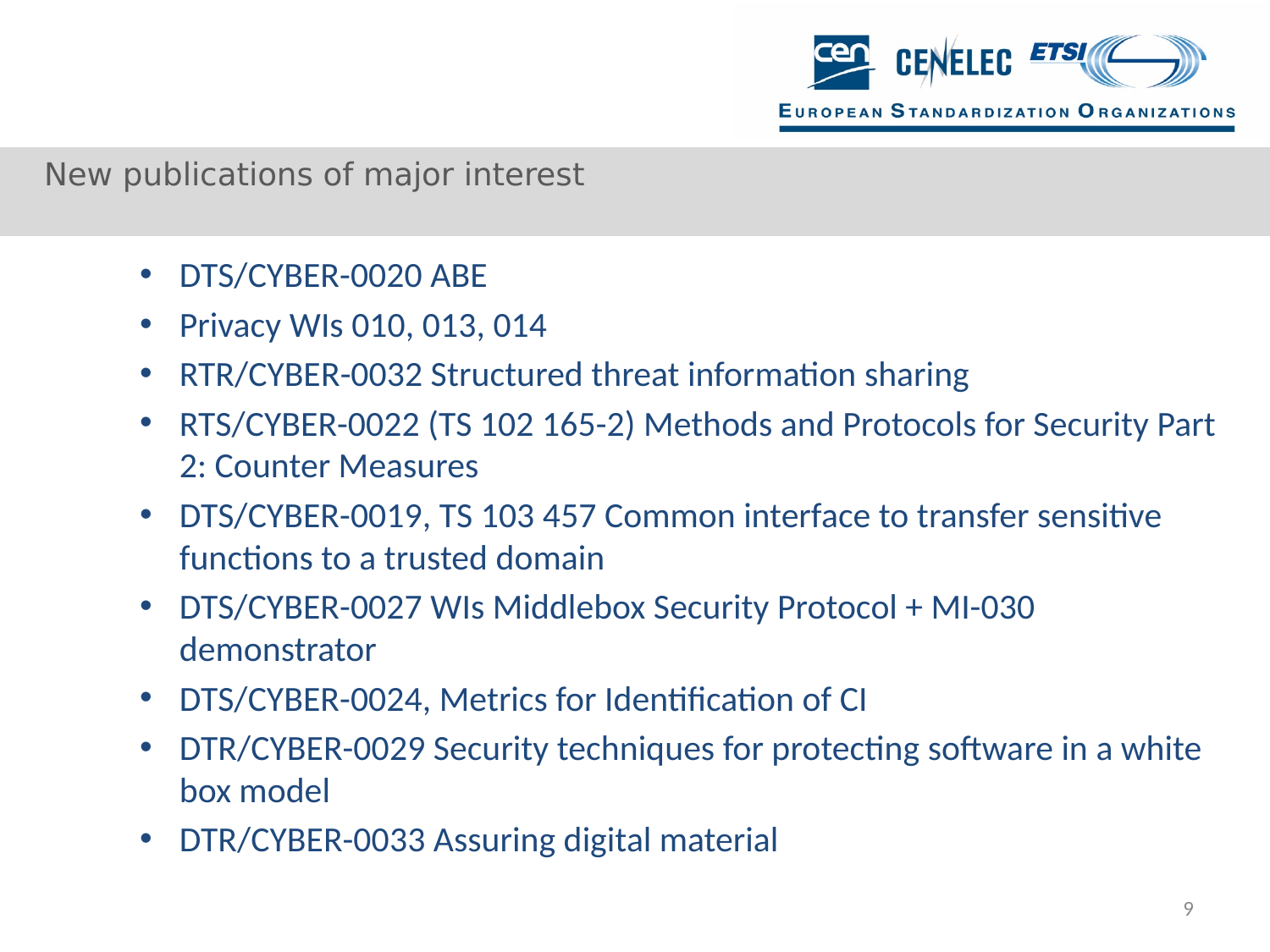

# New publications of major interest
DTS/CYBER-0020 ABE
Privacy WIs 010, 013, 014
RTR/CYBER-0032 Structured threat information sharing
RTS/CYBER-0022 (TS 102 165-2) Methods and Protocols for Security Part 2: Counter Measures
DTS/CYBER-0019, TS 103 457 Common interface to transfer sensitive functions to a trusted domain
DTS/CYBER-0027 WIs Middlebox Security Protocol + MI-030 demonstrator
DTS/CYBER-0024, Metrics for Identification of CI
DTR/CYBER-0029 Security techniques for protecting software in a white box model
DTR/CYBER-0033 Assuring digital material

9